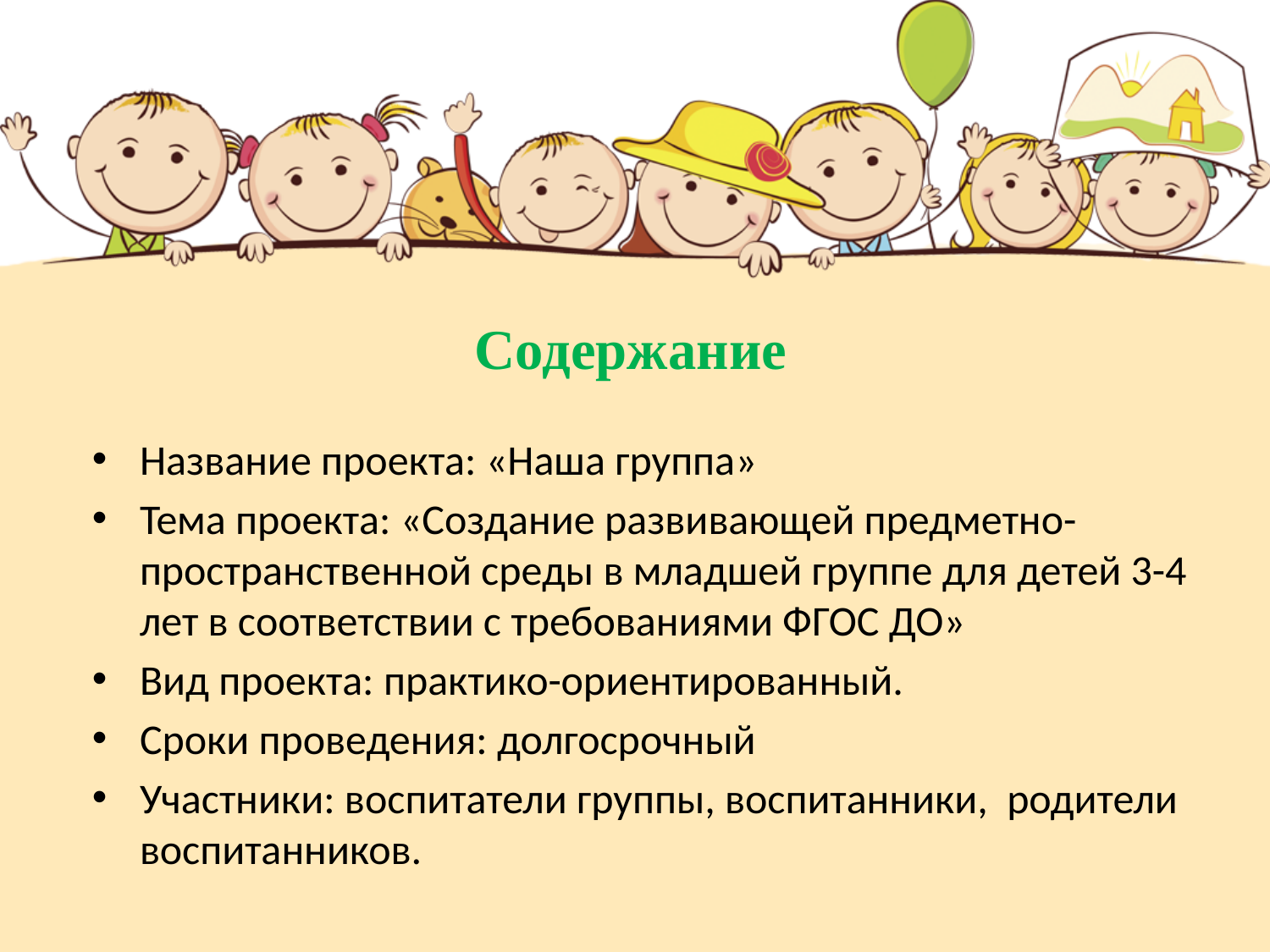

# Содержание
Название проекта: «Наша группа»
Тема проекта: «Создание развивающей предметно-пространственной среды в младшей группе для детей 3-4 лет в соответствии с требованиями ФГОС ДО»
Вид проекта: практико-ориентированный.
Сроки проведения: долгосрочный
Участники: воспитатели группы, воспитанники,  родители воспитанников.